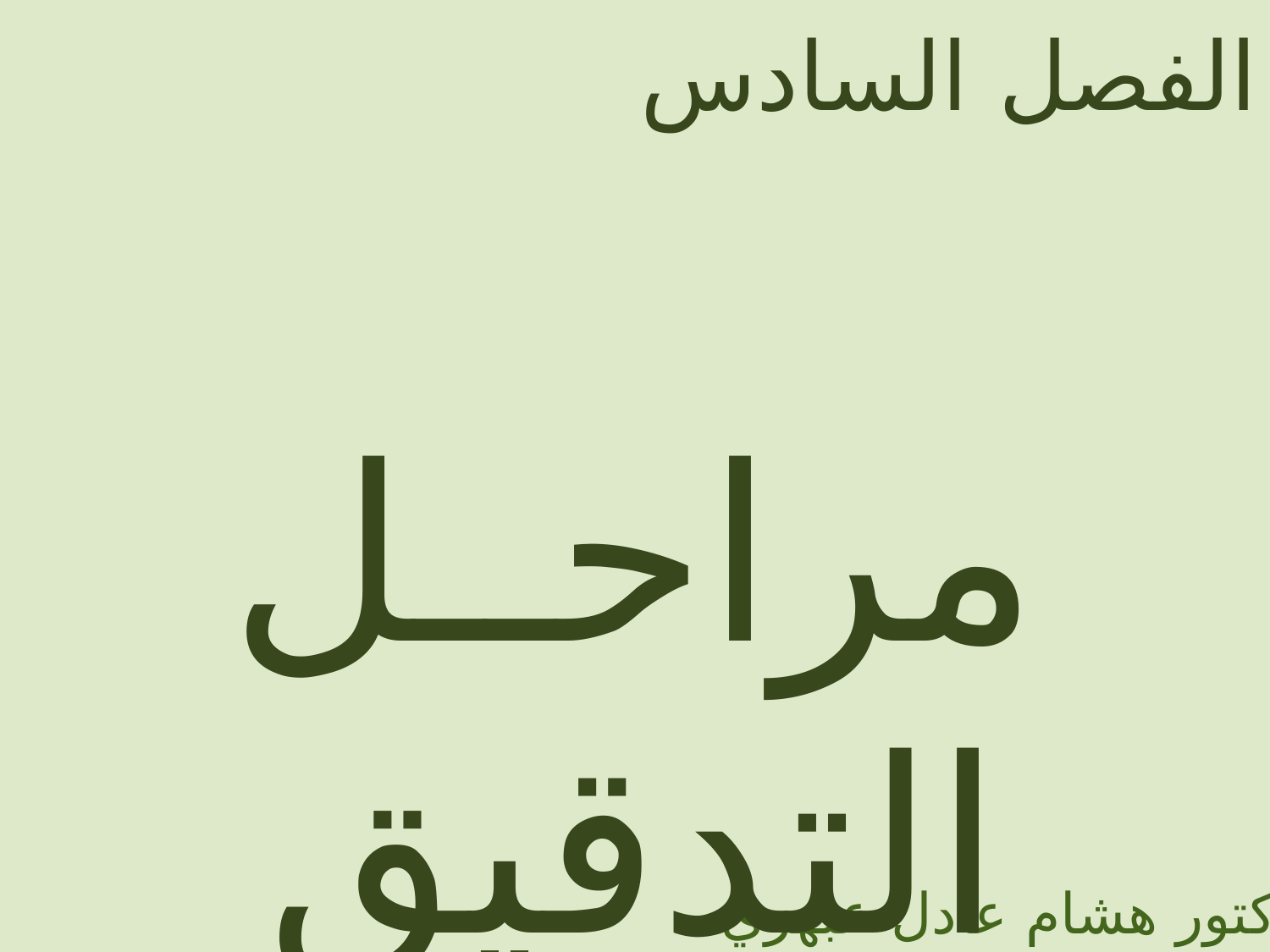

الفصل السادس
مراحــل التدقيق
الدكتور هشام عادل عبهري